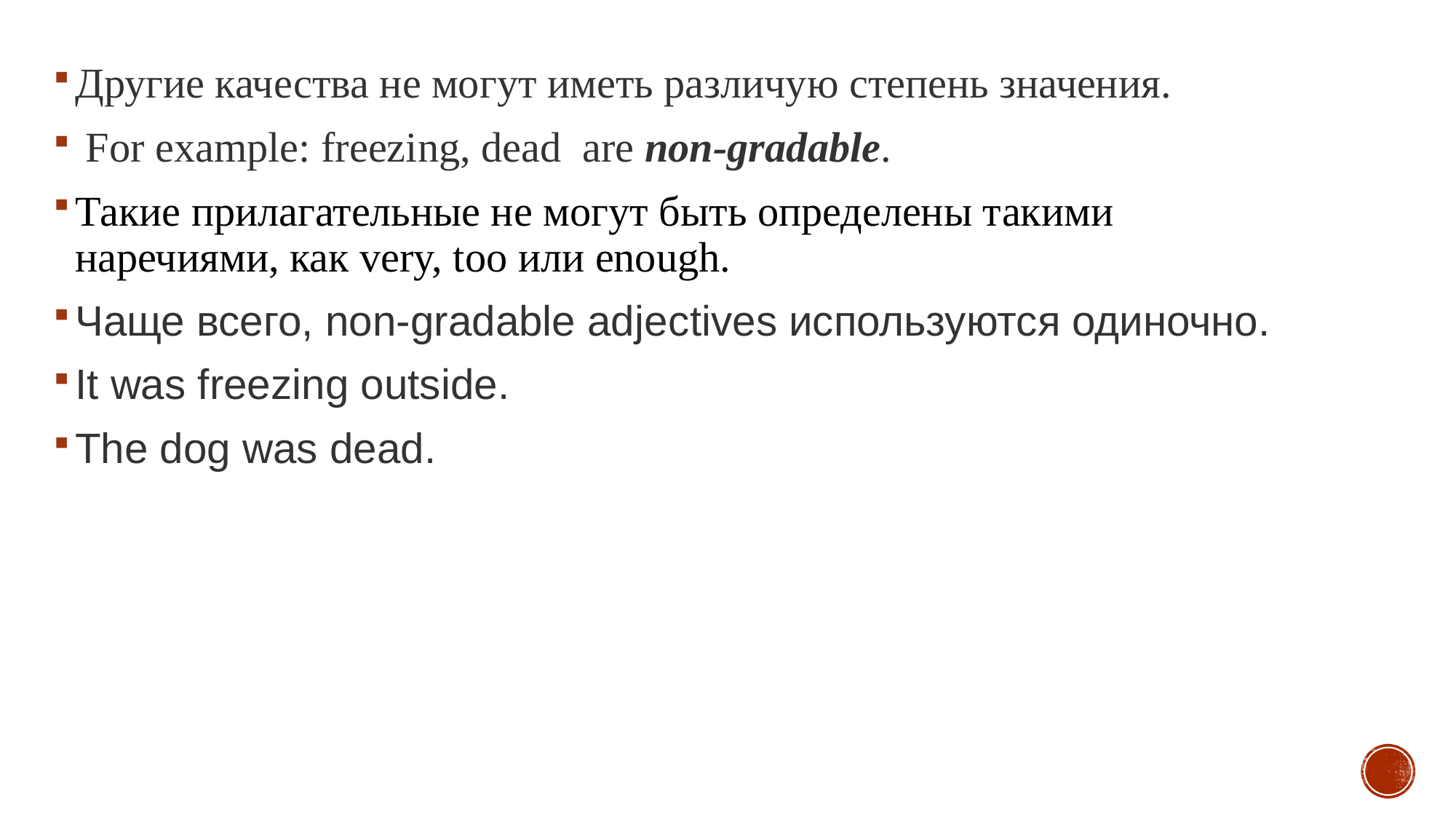

Другие качества не могут иметь различую степень значения.
 For example: freezing, dead  are non-gradable.
Такие прилагательные не могут быть определены такими наречиями, как very, too или enough.
Чаще всего, non-gradable adjeсtives используются одиночно.
It was freezing outside.
The dog was dead.